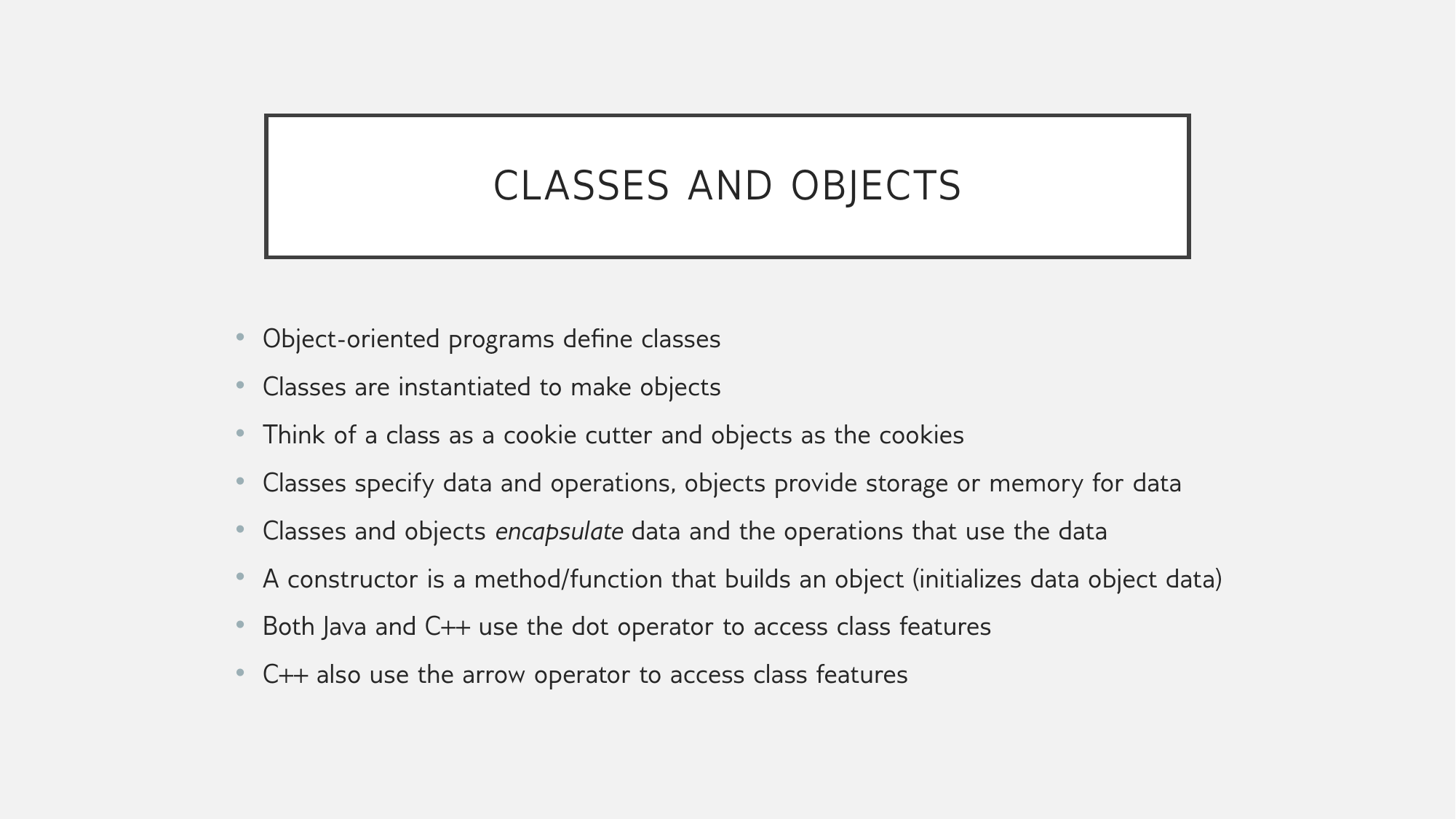

# Classes and Objects
Object-oriented programs define classes
Classes are instantiated to make objects
Think of a class as a cookie cutter and objects as the cookies
Classes specify data and operations, objects provide storage or memory for data
Classes and objects encapsulate data and the operations that use the data
A constructor is a method/function that builds an object (initializes data object data)
Both Java and C++ use the dot operator to access class features
C++ also use the arrow operator to access class features